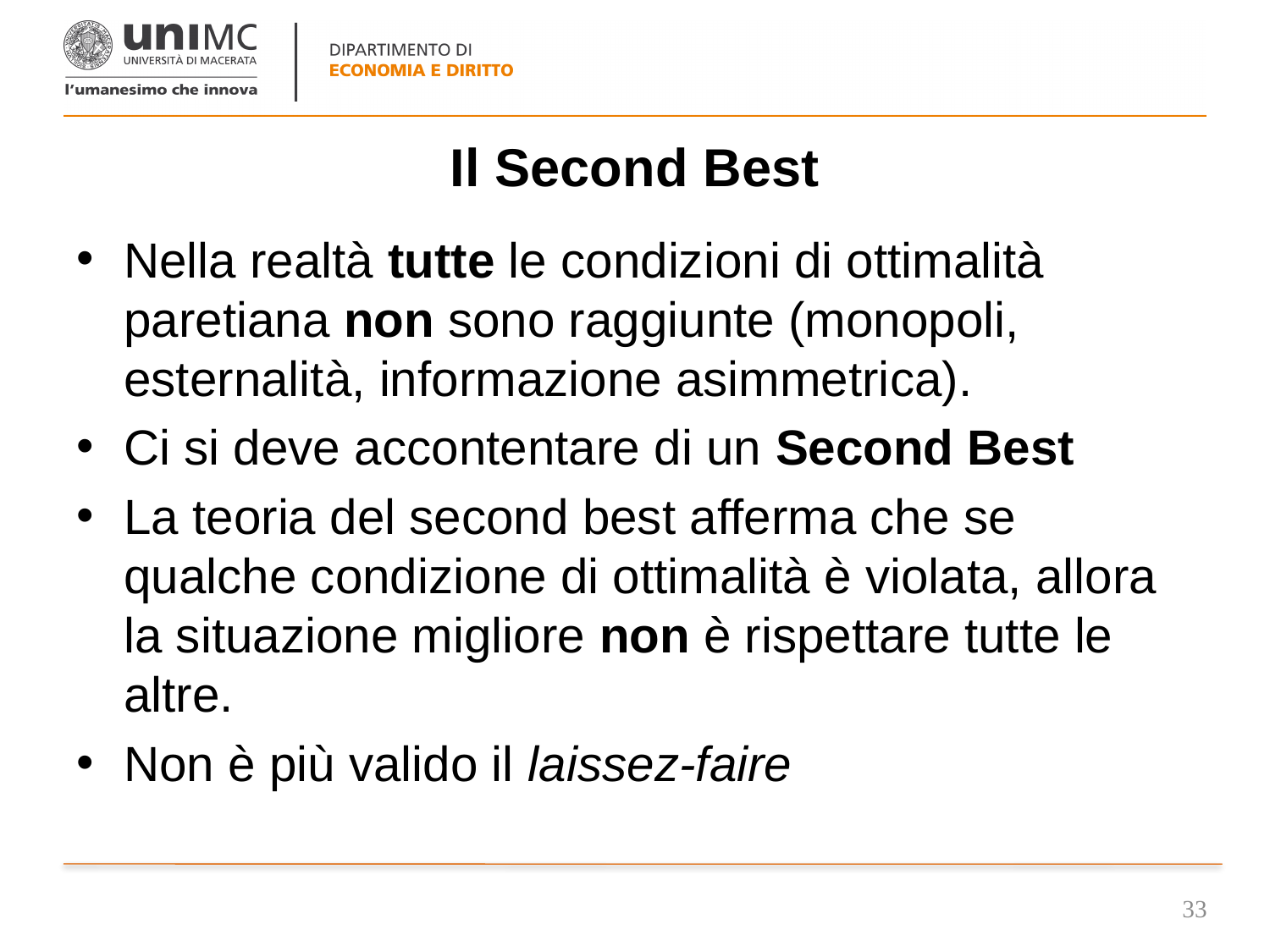

# Il Second Best
Nella realtà tutte le condizioni di ottimalità paretiana non sono raggiunte (monopoli, esternalità, informazione asimmetrica).
Ci si deve accontentare di un Second Best
La teoria del second best afferma che se qualche condizione di ottimalità è violata, allora la situazione migliore non è rispettare tutte le altre.
Non è più valido il laissez-faire
33